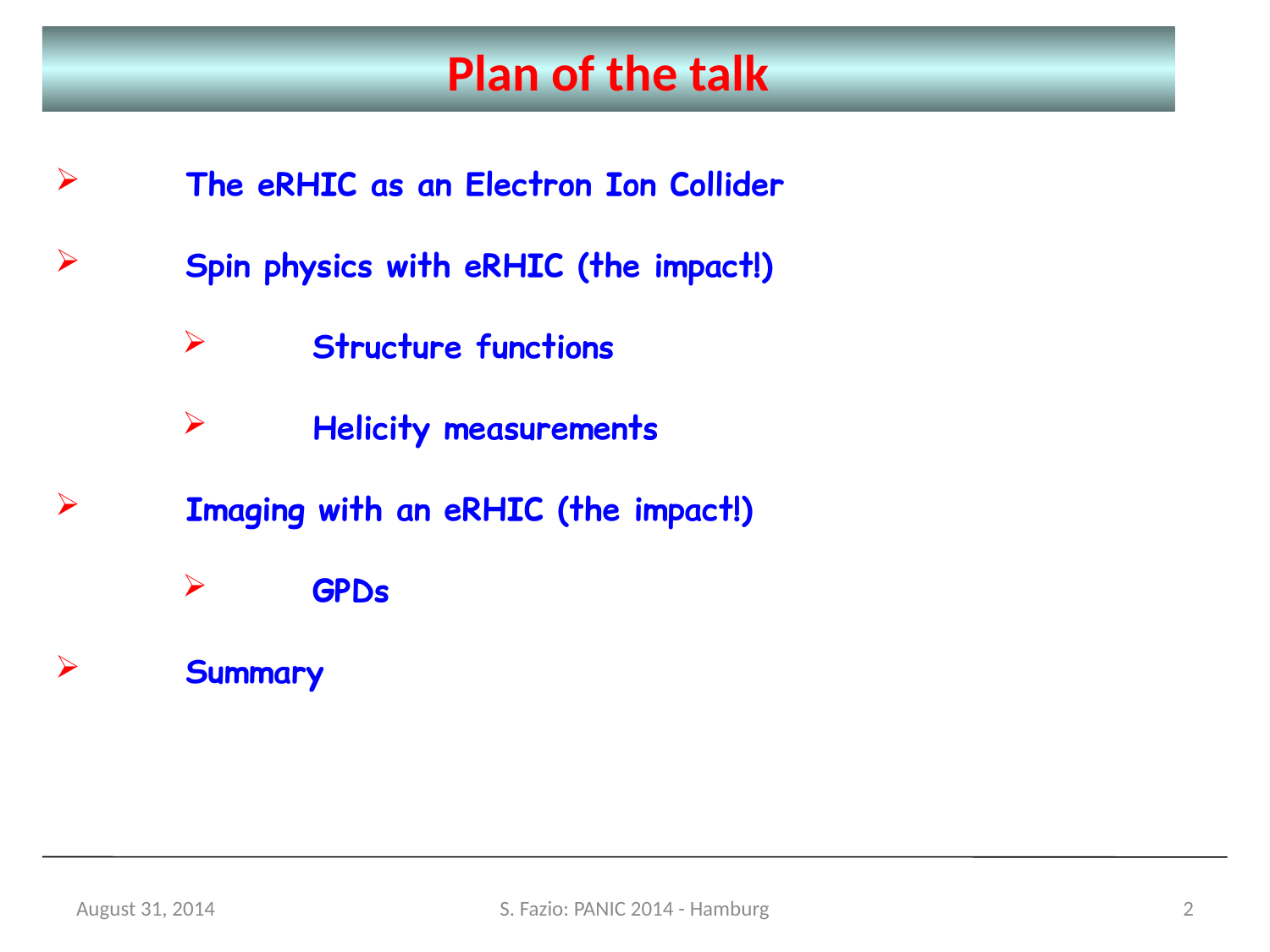

Plan of the talk
The eRHIC as an Electron Ion Collider
Spin physics with eRHIC (the impact!)
Structure functions
Helicity measurements
Imaging with an eRHIC (the impact!)
GPDs
Summary

August 31, 2014
S. Fazio: PANIC 2014 - Hamburg
2